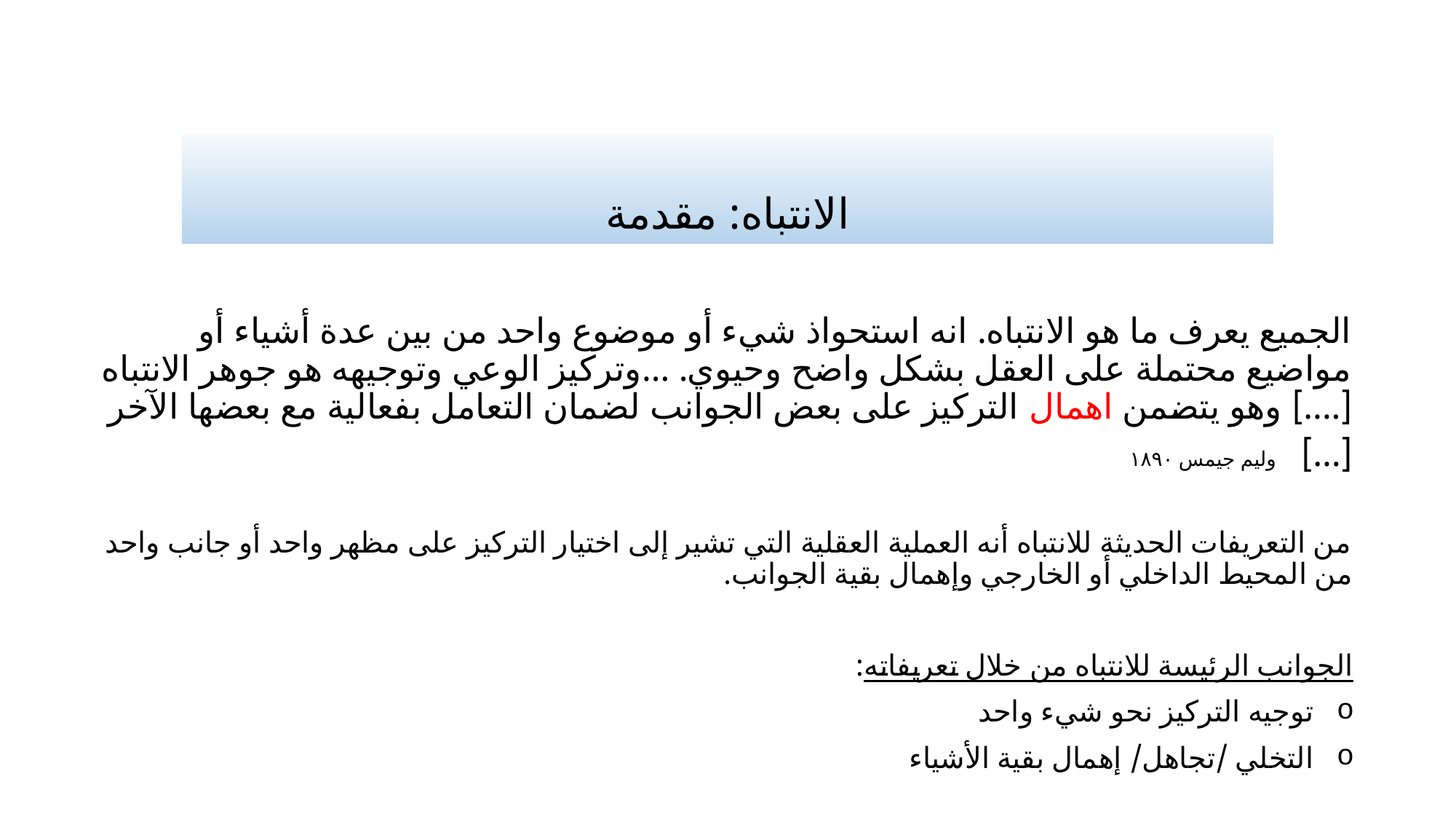

# الانتباه: مقدمة
الجميع يعرف ما هو الانتباه. انه استحواذ شيء أو موضوع واحد من بين عدة أشياء أو مواضيع محتملة على العقل بشكل واضح وحيوي. ...وتركيز الوعي وتوجيهه هو جوهر الانتباه [....] وهو يتضمن اهمال التركيز على بعض الجوانب لضمان التعامل بفعالية مع بعضها الآخر […]  وليم جيمس ١٨٩٠

من التعريفات الحديثة للانتباه أنه العملية العقلية التي تشير إلى اختيار التركيز على مظهر واحد أو جانب واحد من المحيط الداخلي أو الخارجي وإهمال بقية الجوانب.

الجوانب الرئيسة للانتباه من خلال تعريفاته:
توجيه التركيز نحو شيء واحد
التخلي /تجاهل/ إهمال بقية الأشياء